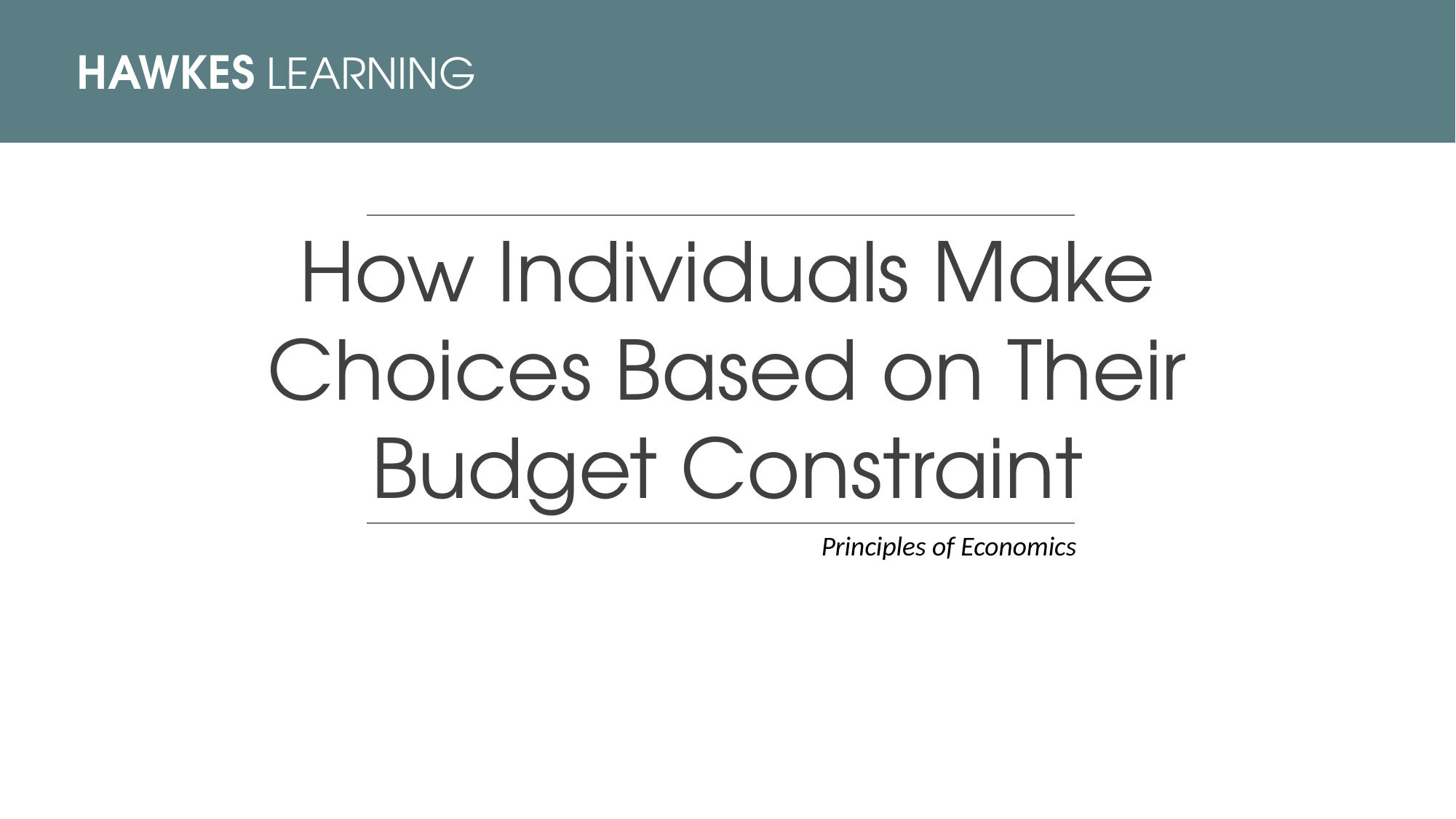

HAWKES LEARNING
How Individuals Make Choices Based on Their Budget Constraint
Principles of Economics